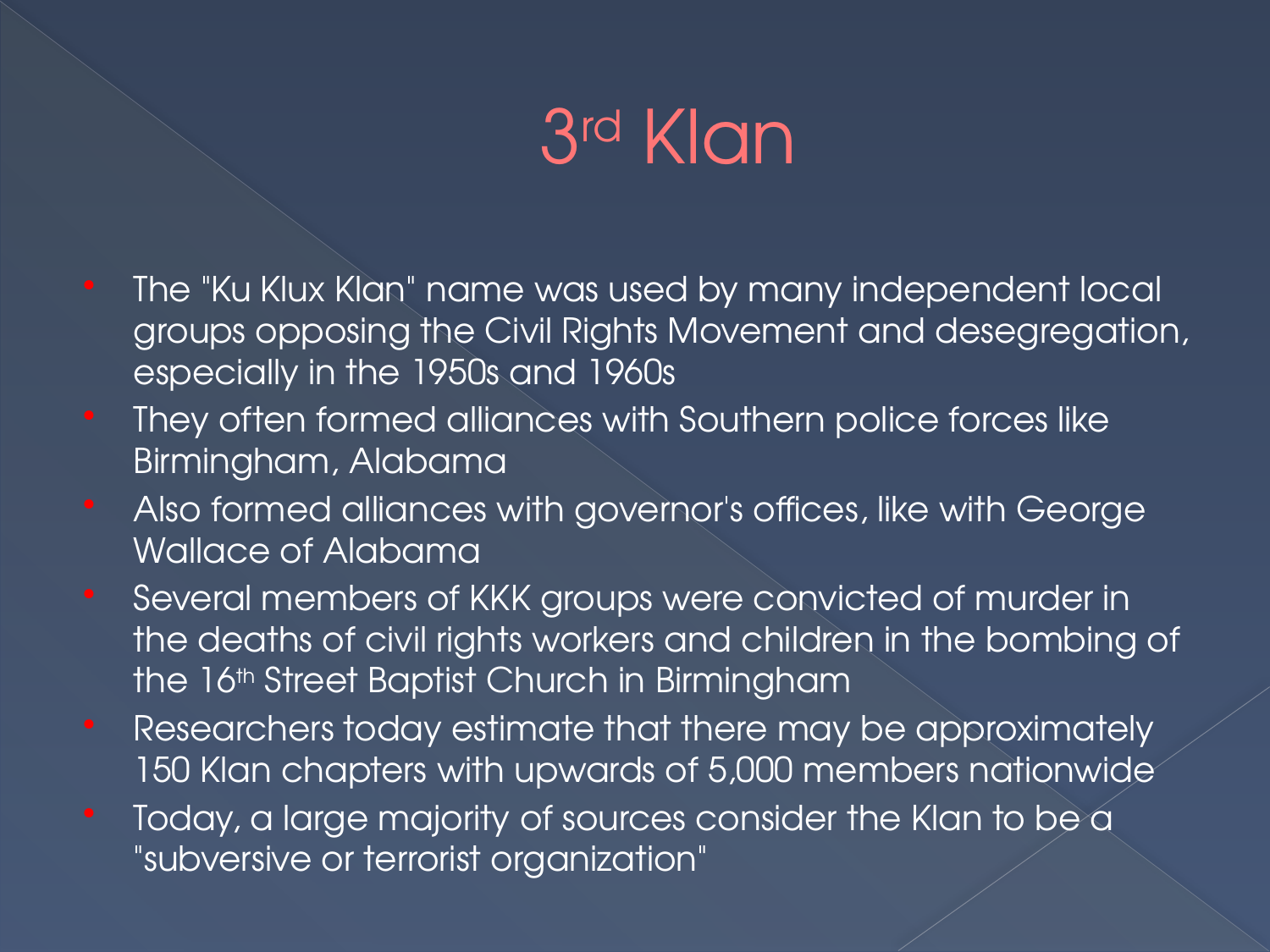

# 3rd Klan
The "Ku Klux Klan" name was used by many independent local groups opposing the Civil Rights Movement and desegregation, especially in the 1950s and 1960s
They often formed alliances with Southern police forces like Birmingham, Alabama
Also formed alliances with governor's offices, like with George Wallace of Alabama
Several members of KKK groups were convicted of murder in the deaths of civil rights workers and children in the bombing of the 16th Street Baptist Church in Birmingham
Researchers today estimate that there may be approximately 150 Klan chapters with upwards of 5,000 members nationwide
Today, a large majority of sources consider the Klan to be a "subversive or terrorist organization"